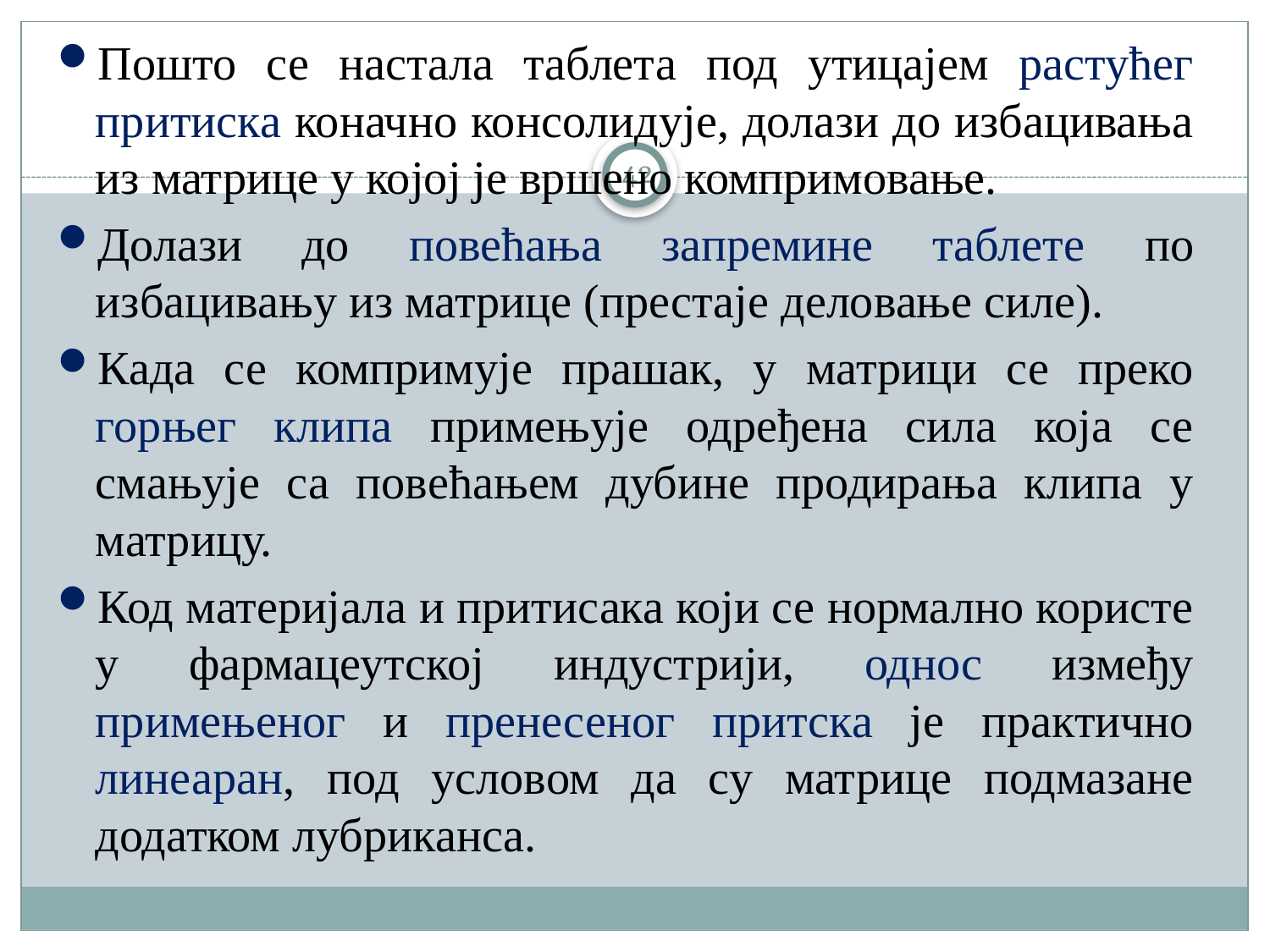

Пошто се настала таблета под утицајем растућег притиска коначно консолидује, долази до избацивања из матрице у којој је вршено компримовање.
Долази до повећања запремине таблете по избацивању из матрице (престаје деловање силе).
Када се компримује прашак, у матрици се преко горњег клипа примењује одређена сила која се смањује са повећањем дубине продирања клипа у матрицу.
Код материјала и притисака који се нормално користе у фармацеутској индустрији, однос између примењеног и пренесеног притска је практично линеаран, под условом да су матрице подмазане додатком лубриканса.
42